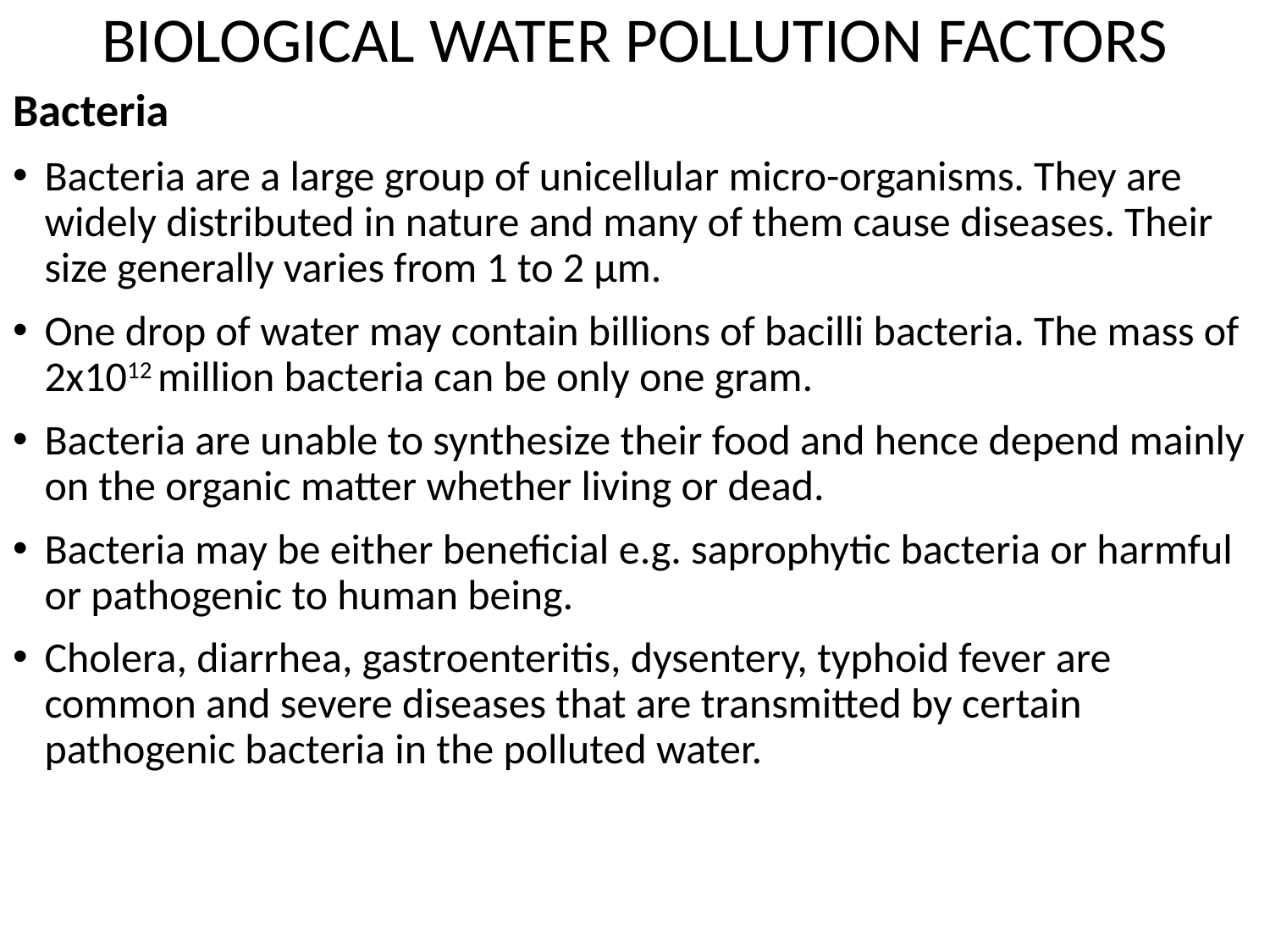

# BIOLOGICAL WATER POLLUTION FACTORS
Bacteria
Bacteria are a large group of unicellular micro-organisms. They are widely distributed in nature and many of them cause diseases. Their size generally varies from 1 to 2 µm.
One drop of water may contain billions of bacilli bacteria. The mass of 2x1012 million bacteria can be only one gram.
Bacteria are unable to synthesize their food and hence depend mainly on the organic matter whether living or dead.
Bacteria may be either beneficial e.g. saprophytic bacteria or harmful or pathogenic to human being.
Cholera, diarrhea, gastroenteritis, dysentery, typhoid fever are common and severe diseases that are transmitted by certain pathogenic bacteria in the polluted water.